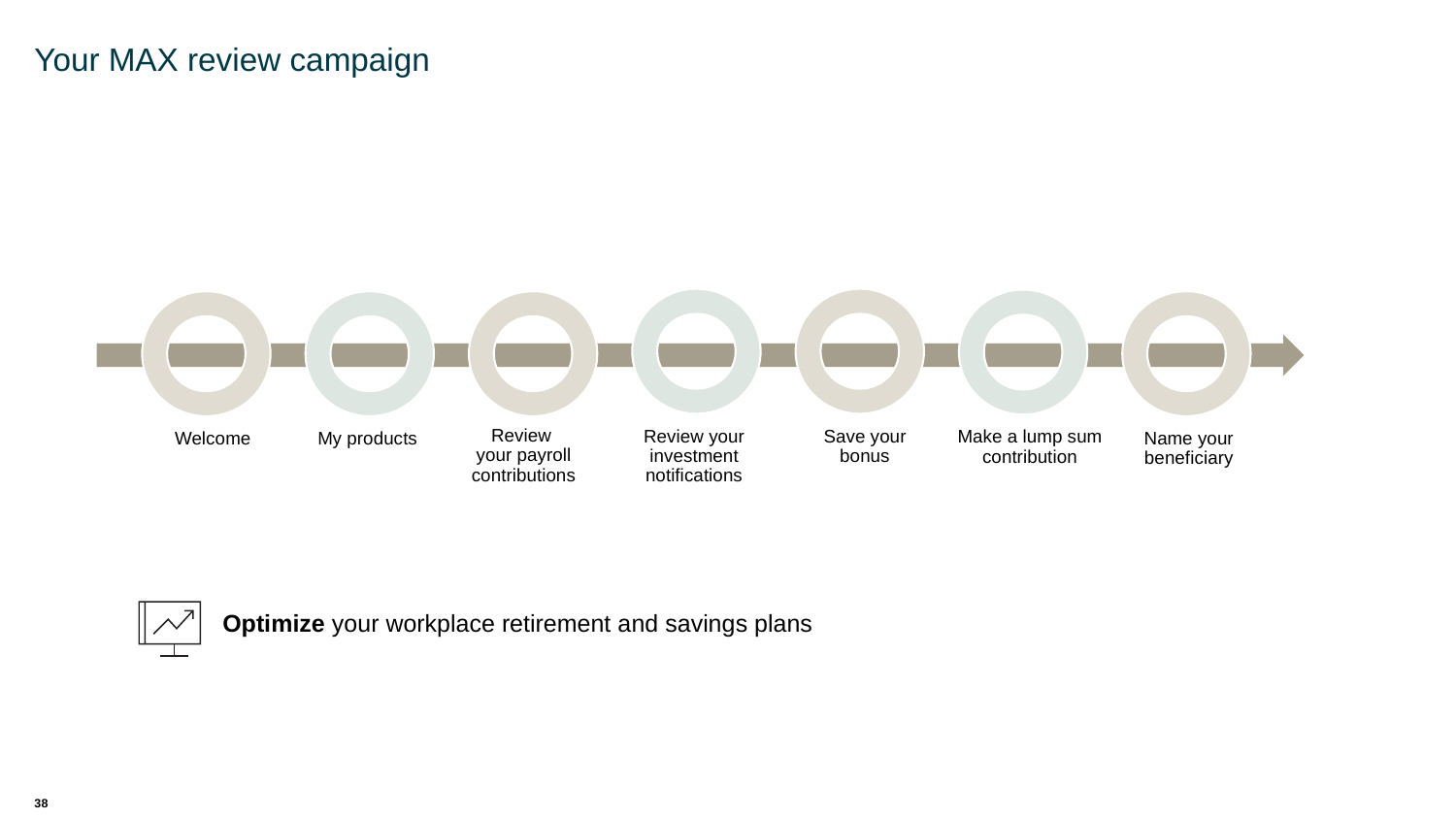

Your MAX review campaign

Review
your payroll contributions
Review your investment notifications
Save your bonus
Make a lump sum contribution
Welcome
My products
Name your beneficiary
Optimize your workplace retirement and savings plans

38